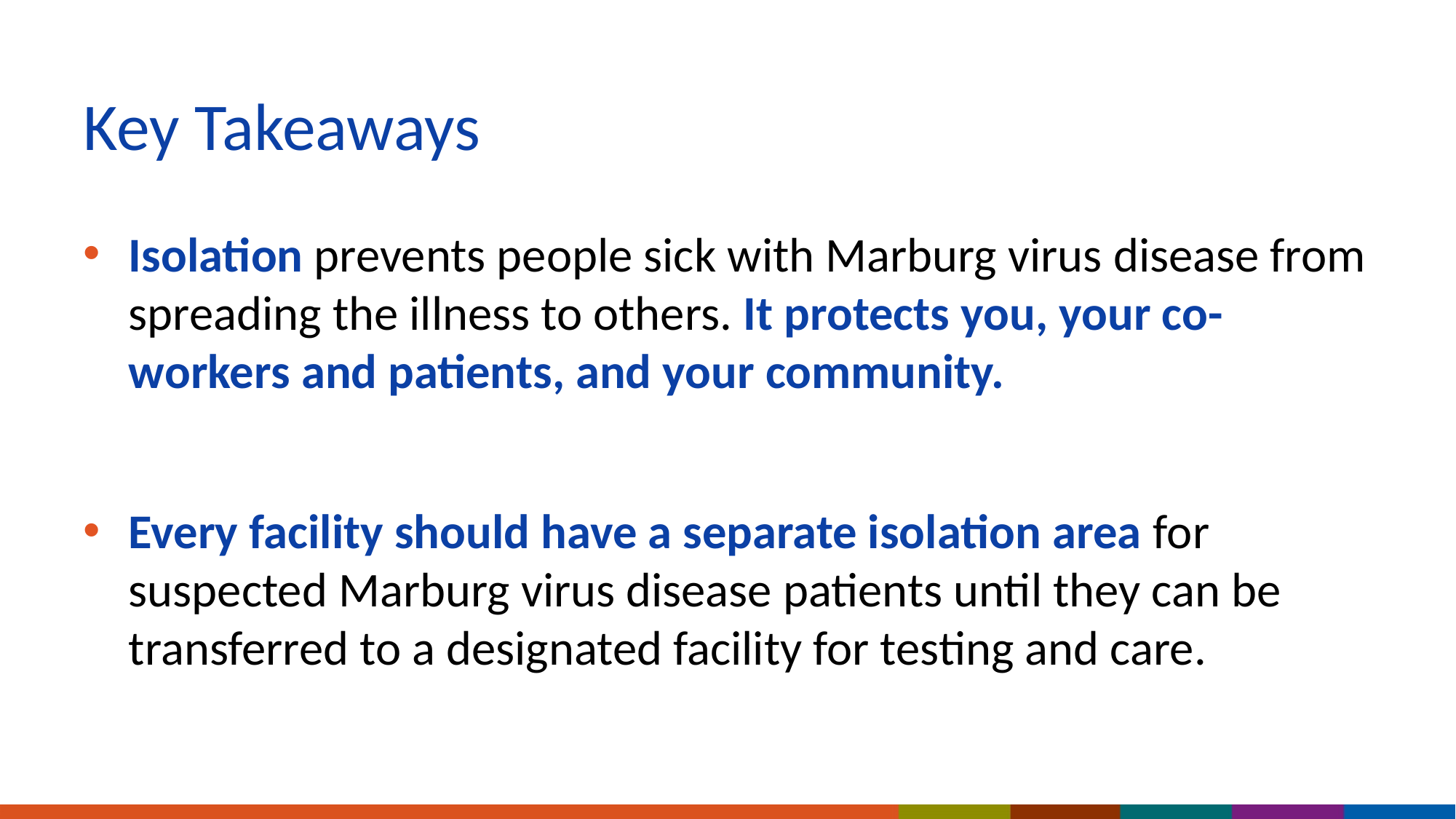

# Key Takeaways
Isolation prevents people sick with Marburg virus disease from spreading the illness to others. It protects you, your co-workers and patients, and your community.

Every facility should have a separate isolation area for suspected Marburg virus disease patients until they can be transferred to a designated facility for testing and care.